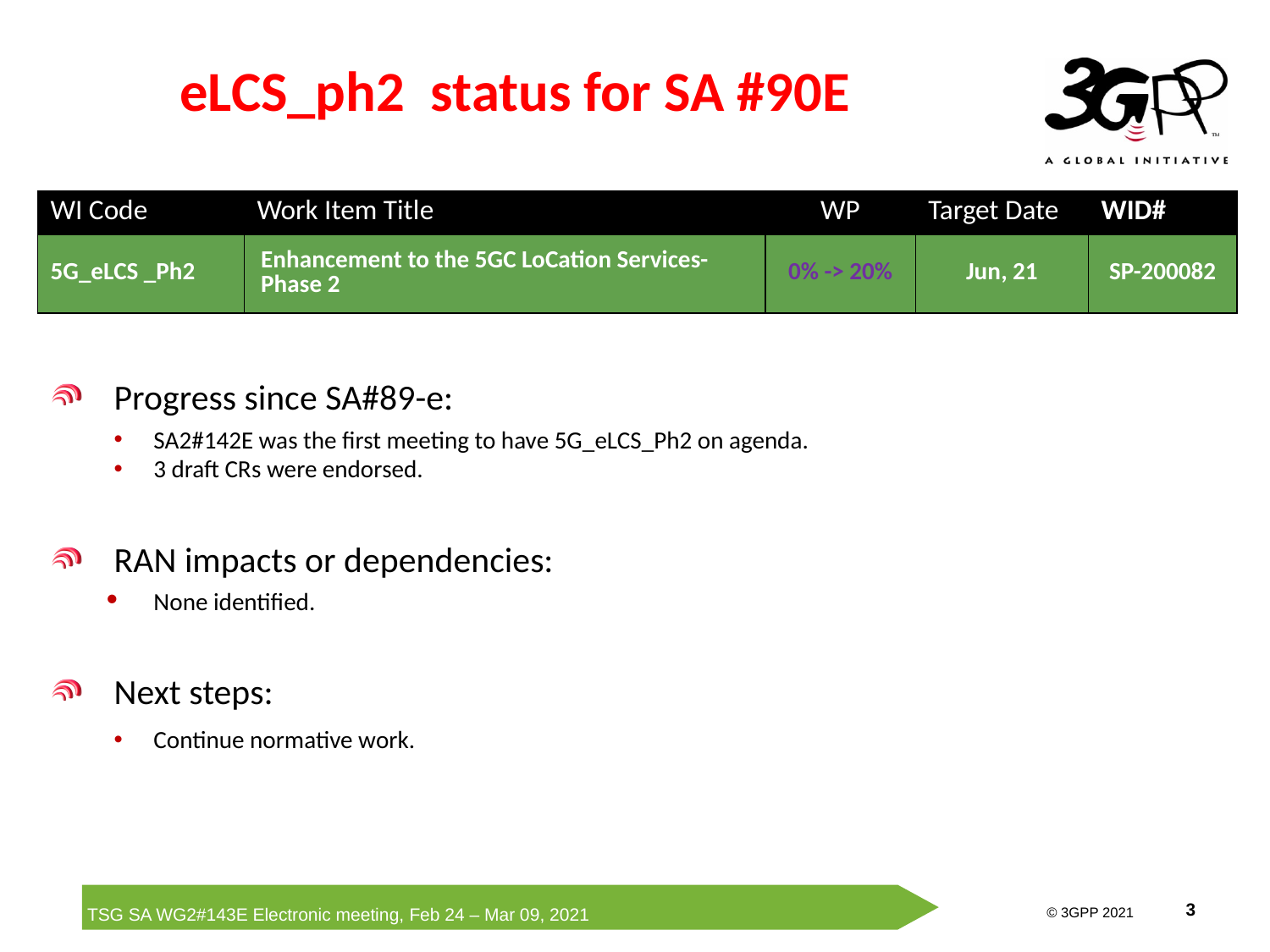

# eLCS_ph2  status for SA #90E
| WI Code | Work Item Title | WP | Target Date | WID# |
| --- | --- | --- | --- | --- |
| 5G\_eLCS \_Ph2 | Enhancement to the 5GC LoCation Services-Phase 2 | 0% -> 20% | Jun, 21 | SP-200082 |
Progress since SA#89-e:
SA2#142E was the first meeting to have 5G_eLCS_Ph2 on agenda.
3 draft CRs were endorsed.

RAN impacts or dependencies:
None identified.

Next steps:
Continue normative work.